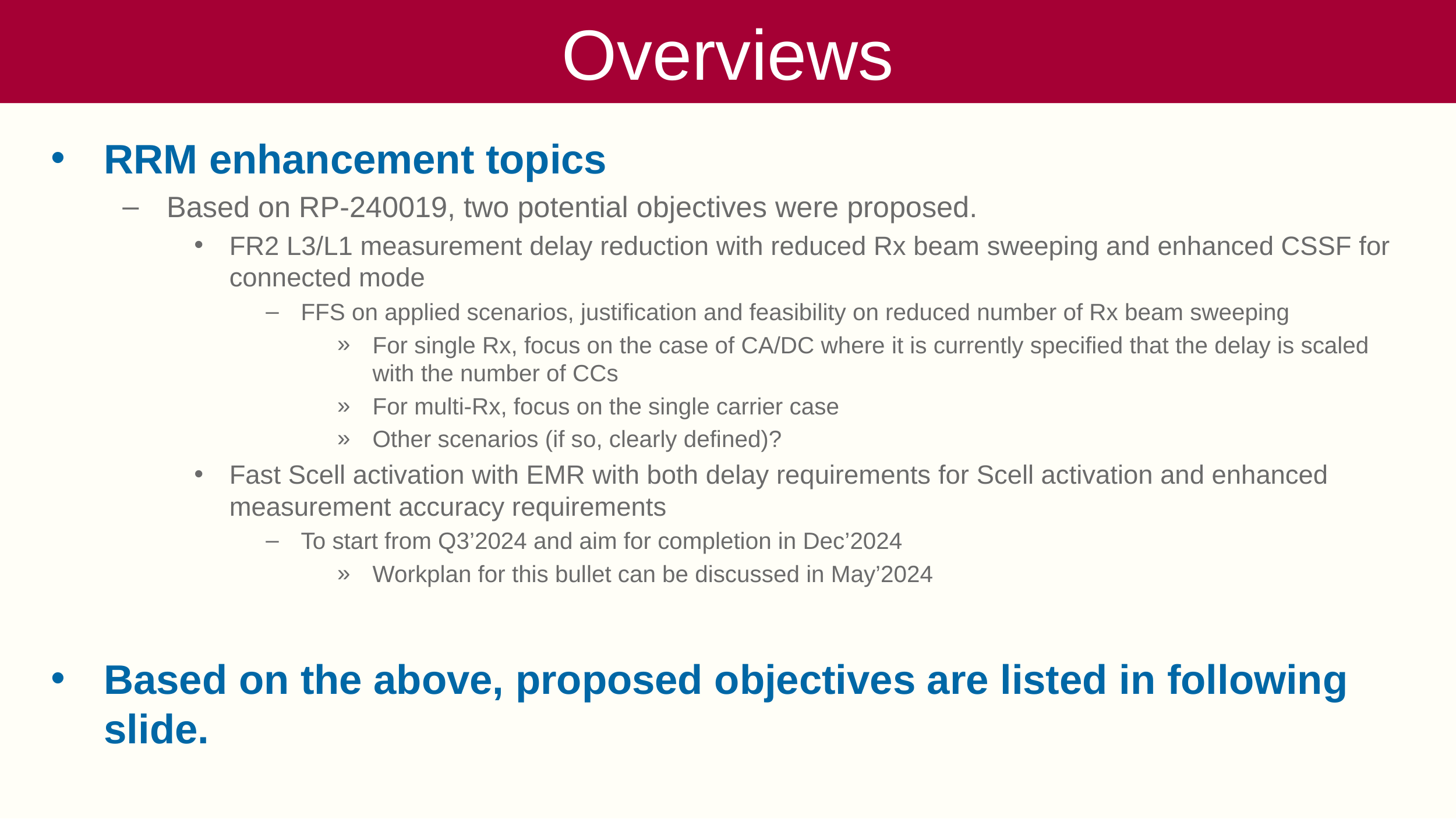

# Overviews
RRM enhancement topics
Based on RP-240019, two potential objectives were proposed.
FR2 L3/L1 measurement delay reduction with reduced Rx beam sweeping and enhanced CSSF for connected mode
FFS on applied scenarios, justification and feasibility on reduced number of Rx beam sweeping
For single Rx, focus on the case of CA/DC where it is currently specified that the delay is scaled with the number of CCs
For multi-Rx, focus on the single carrier case
Other scenarios (if so, clearly defined)?
Fast Scell activation with EMR with both delay requirements for Scell activation and enhanced measurement accuracy requirements
To start from Q3’2024 and aim for completion in Dec’2024
Workplan for this bullet can be discussed in May’2024

Based on the above, proposed objectives are listed in following slide.